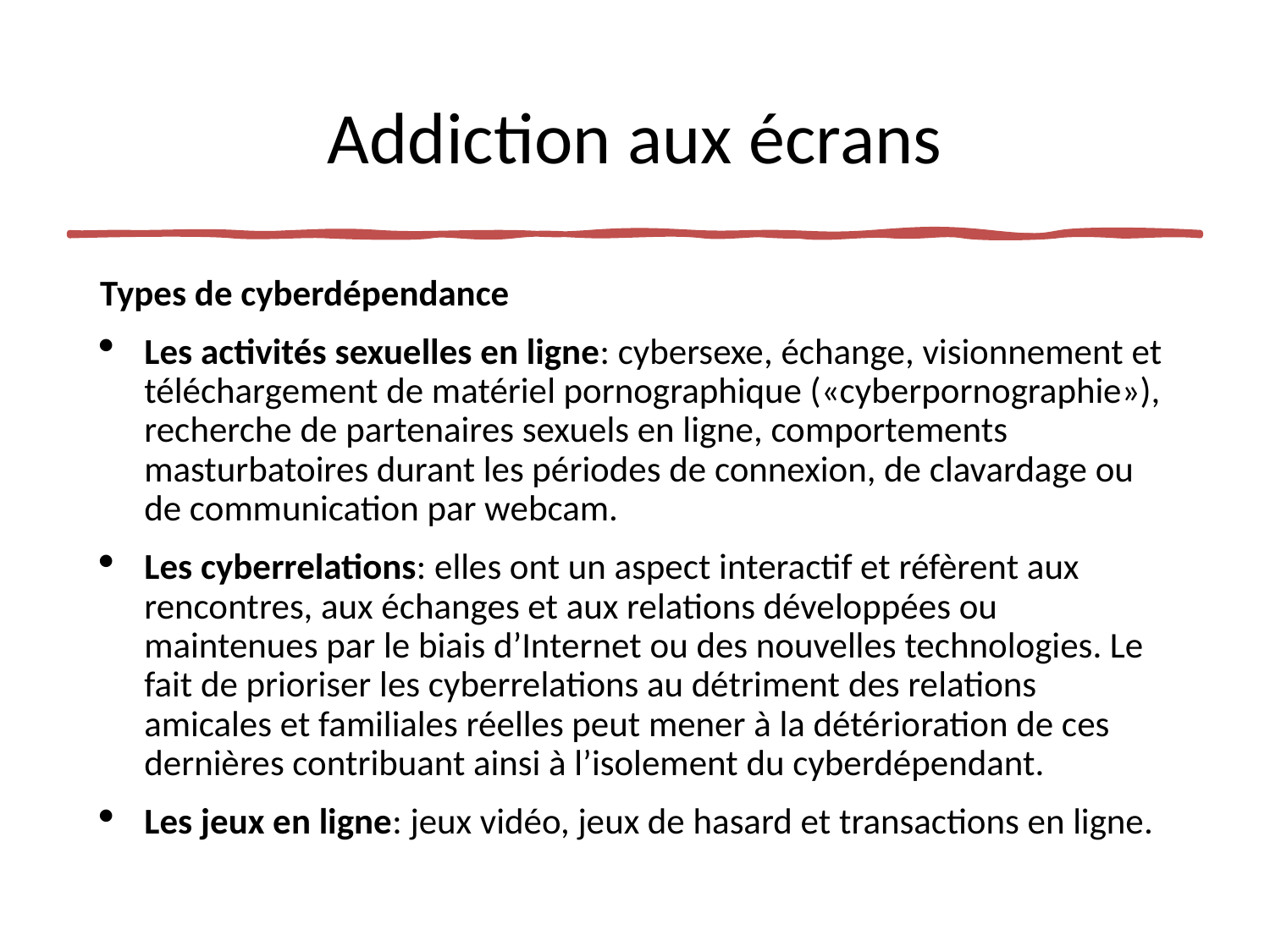

# Addiction aux écrans

Types de cyberdépendance
Les activités sexuelles en ligne: cybersexe, échange, visionnement et téléchargement de matériel pornographique («cyberpornographie»), recherche de partenaires sexuels en ligne, comportements masturbatoires durant les périodes de connexion, de clavardage ou de communication par webcam.
Les cyberrelations: elles ont un aspect interactif et réfèrent aux rencontres, aux échanges et aux relations développées ou maintenues par le biais d’Internet ou des nouvelles technologies. Le fait de prioriser les cyberrelations au détriment des relations amicales et familiales réelles peut mener à la détérioration de ces dernières contribuant ainsi à l’isolement du cyberdépendant.
Les jeux en ligne: jeux vidéo, jeux de hasard et transactions en ligne.